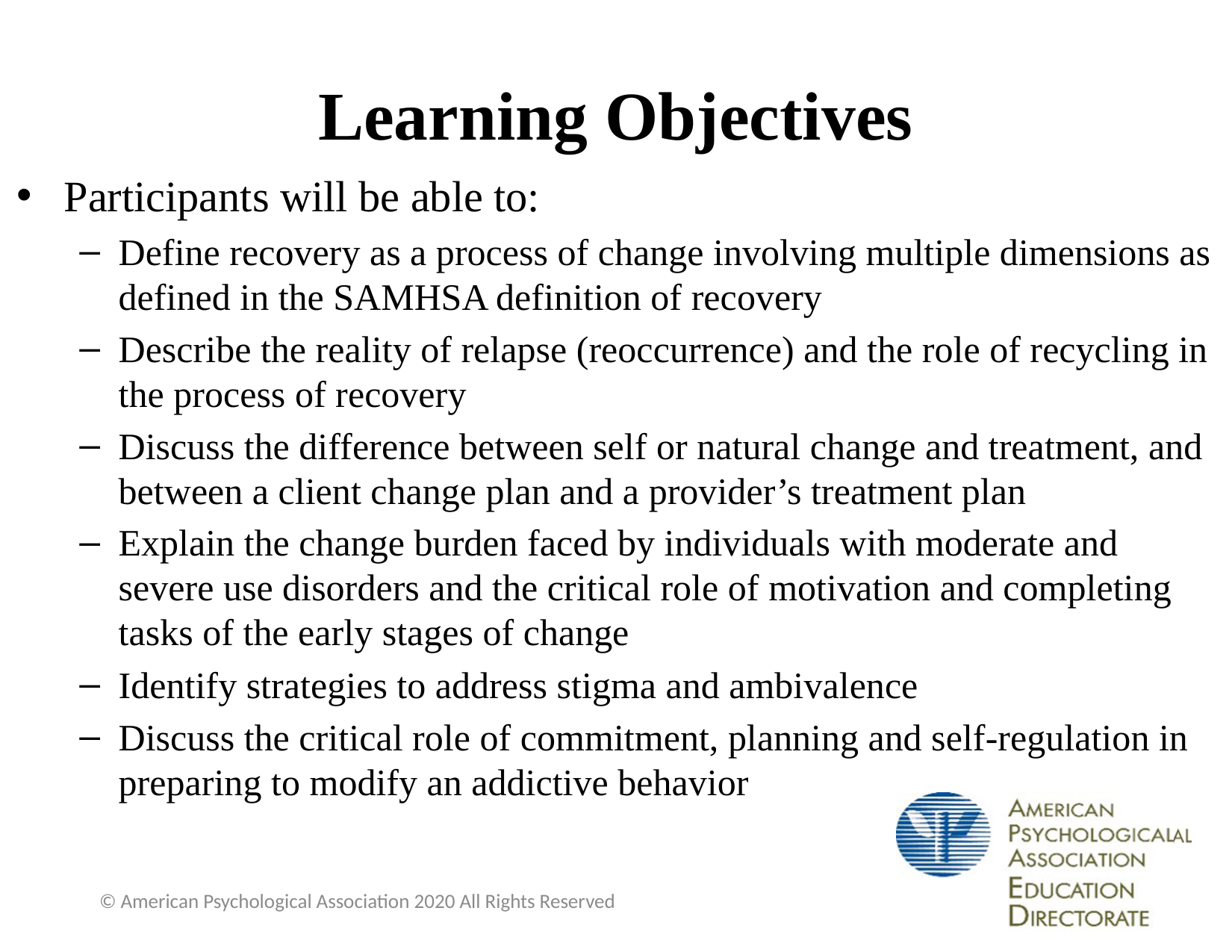

# Learning Objectives
Participants will be able to:
Define recovery as a process of change involving multiple dimensions as defined in the SAMHSA definition of recovery
Describe the reality of relapse (reoccurrence) and the role of recycling in the process of recovery
Discuss the difference between self or natural change and treatment, and between a client change plan and a provider’s treatment plan
Explain the change burden faced by individuals with moderate and severe use disorders and the critical role of motivation and completing tasks of the early stages of change
Identify strategies to address stigma and ambivalence
Discuss the critical role of commitment, planning and self-regulation in preparing to modify an addictive behavior

© American Psychological Association 2020 All Rights Reserved